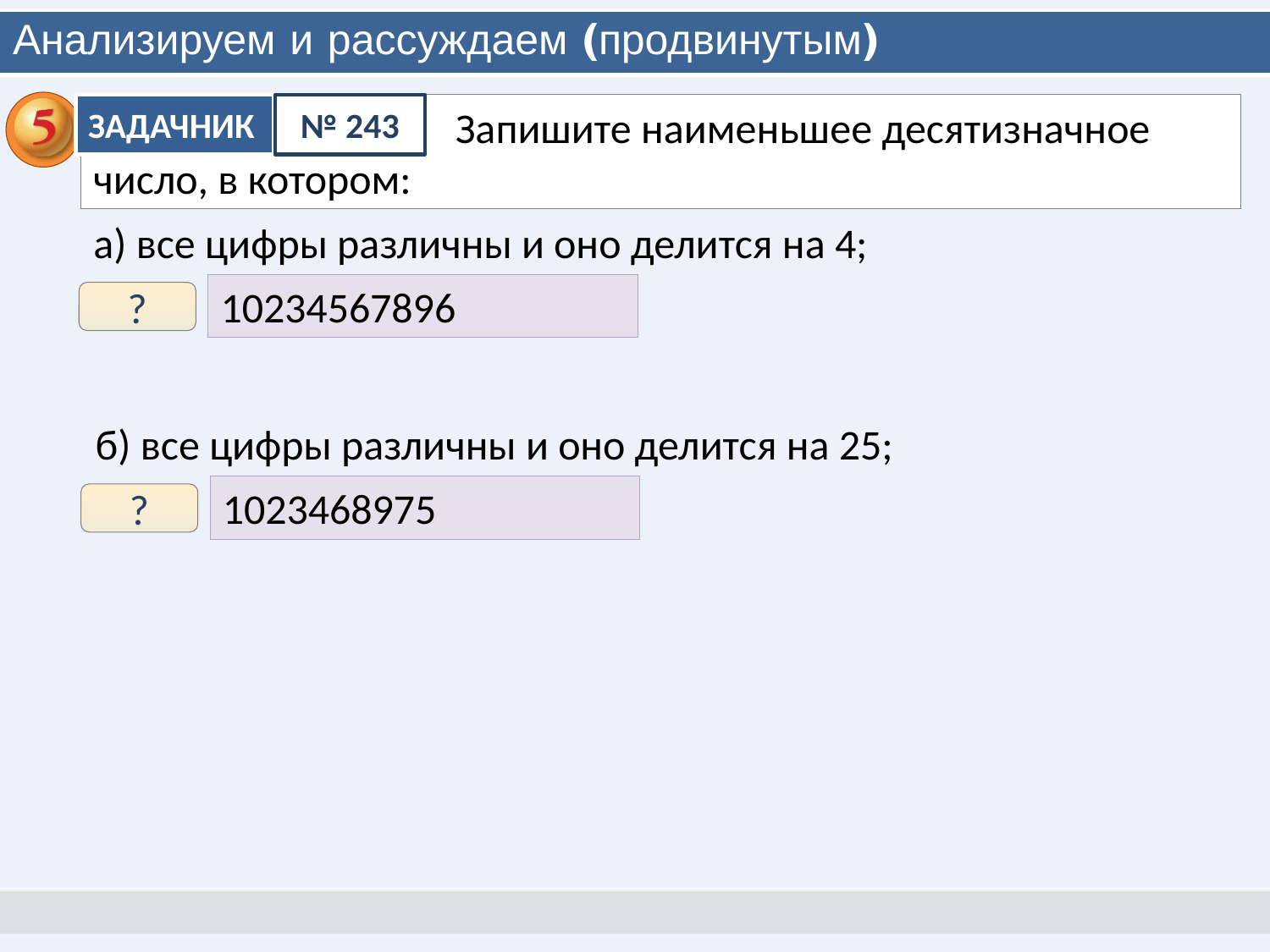

# Анализируем и рассуждаем (продвинутым)

ЗАДАЧНИК
                                      Запишите наименьшее десятизначное число, в котором:
№ 243
а) все цифры различны и оно делится на 4;
10234567896
?
б) все цифры различны и оно делится на 25;
1023468975
?